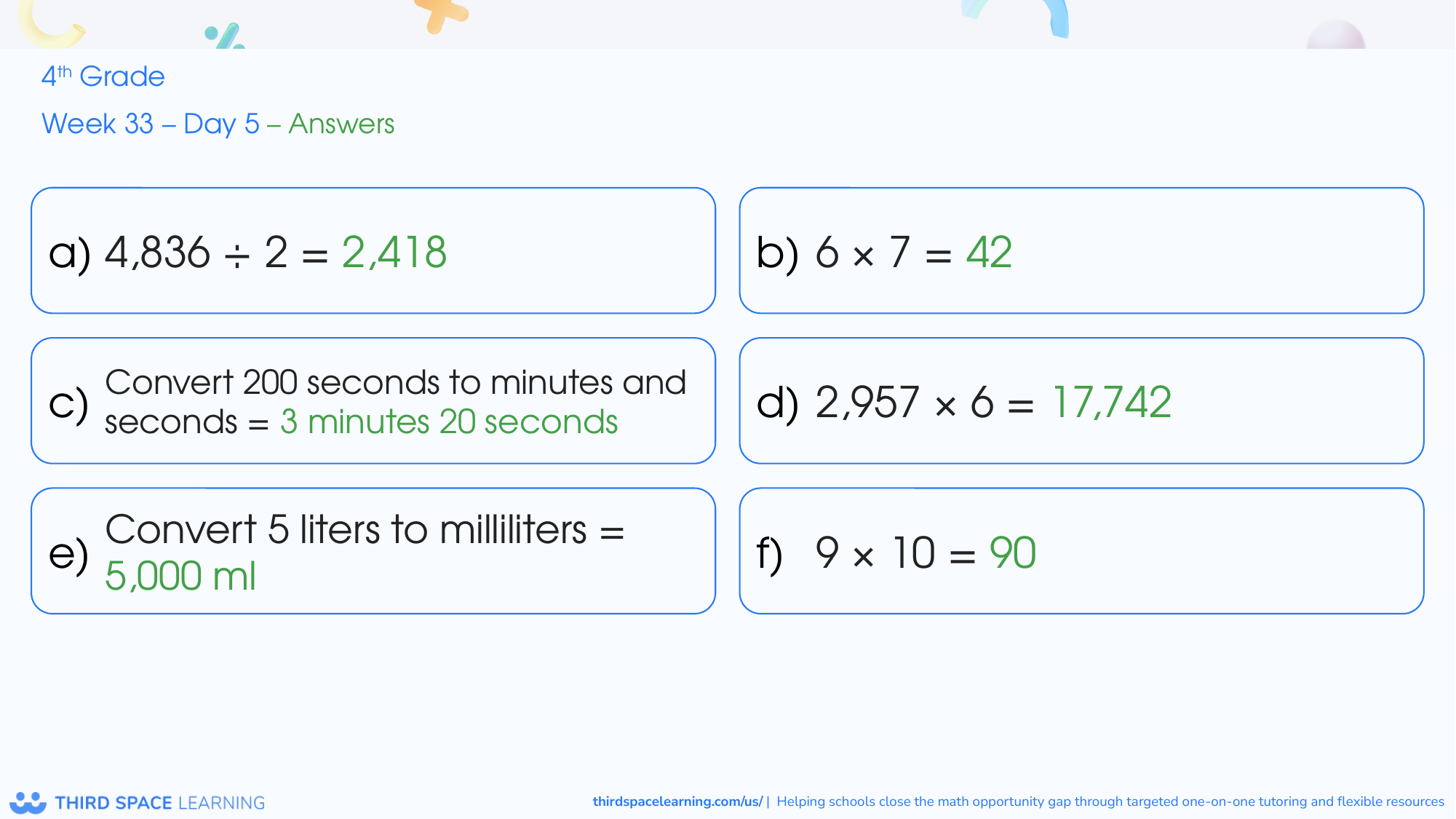

4th Grade
Week 33 – Day 5 – Answers
4,836 ÷ 2 = 2,418
6 × 7 = 42
Convert 200 seconds to minutes and seconds = 3 minutes 20 seconds
2,957 × 6 = 17,742
Convert 5 liters to milliliters = 5,000 ml
9 × 10 = 90